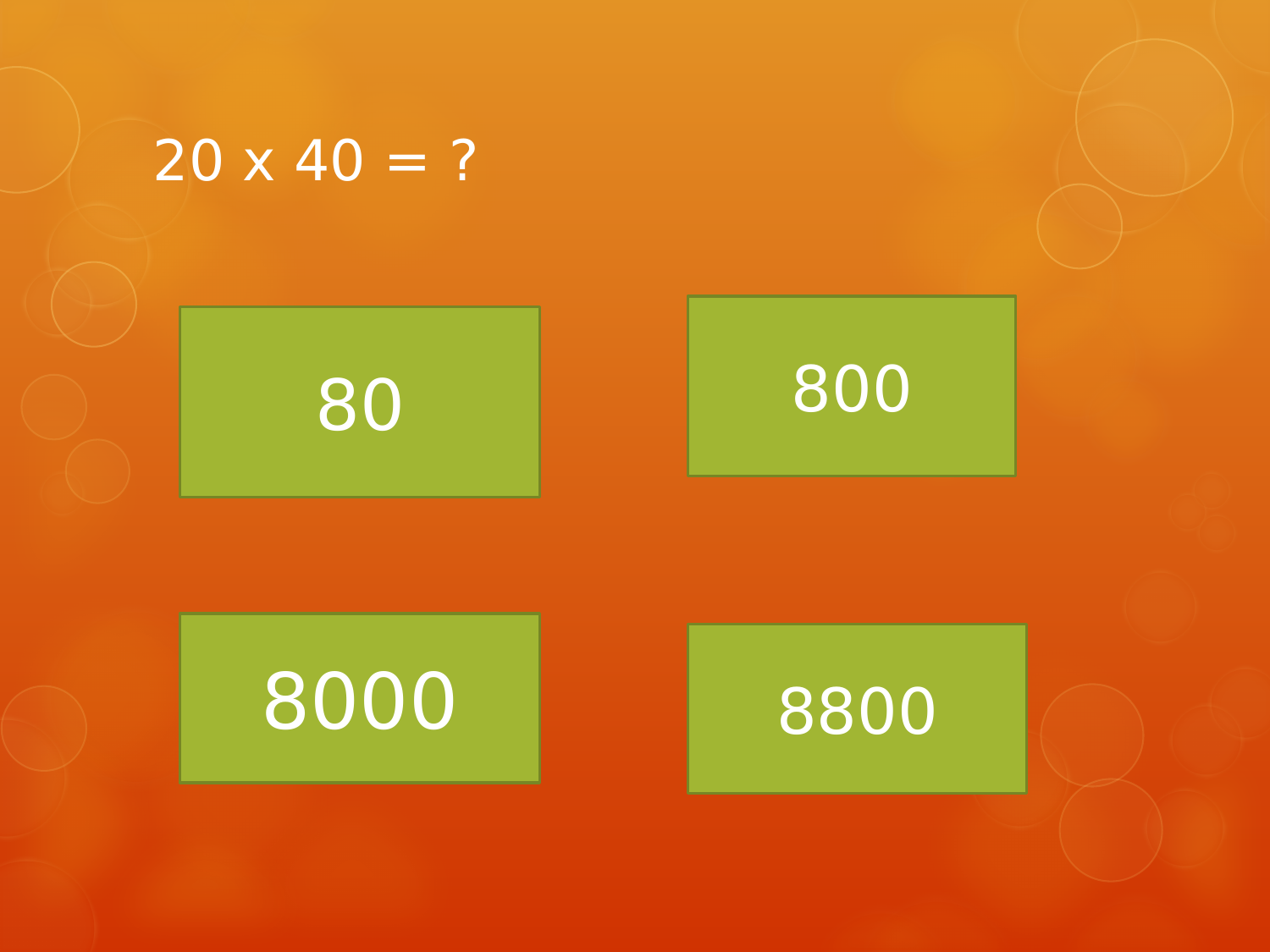

# 20 x 40 = ?

800
80
8000
8800